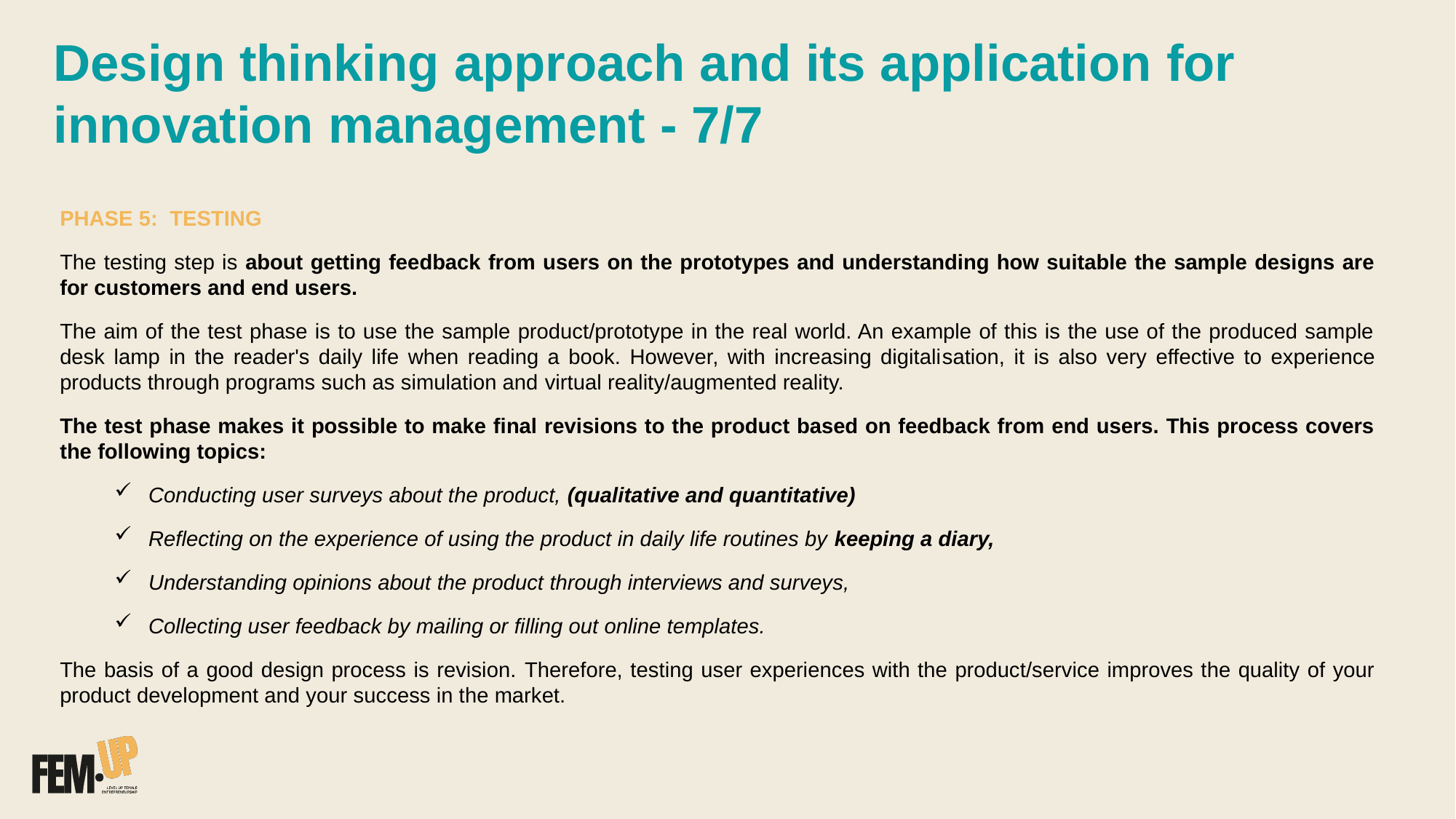

Design thinking approach and its application for
innovation management ​- 7/7
PHASE 5:  TESTING​
The testing step is about getting feedback from users on the prototypes and understanding how suitable the sample designs are for customers and end users.​
The aim of the test phase is to use the sample product/prototype in the real world. An example of this is the use of the produced sample desk lamp in the reader's daily life when reading a book. However, with increasing digitalisation, it is also very effective to experience products through programs such as simulation and virtual reality/augmented reality.
The test phase makes it possible to make final revisions to the product based on feedback from end users. This process covers the following topics:
​Conducting user surveys about the product, (qualitative and quantitative)
Reflecting on the experience of using the product in daily life routines by keeping a diary,​
Understanding opinions about the product through interviews and surveys,​
Collecting user feedback by mailing or filling out online templates.
The basis of a good design process is revision. Therefore, testing user experiences with the product/service improves the quality of your product development and your success in the market.